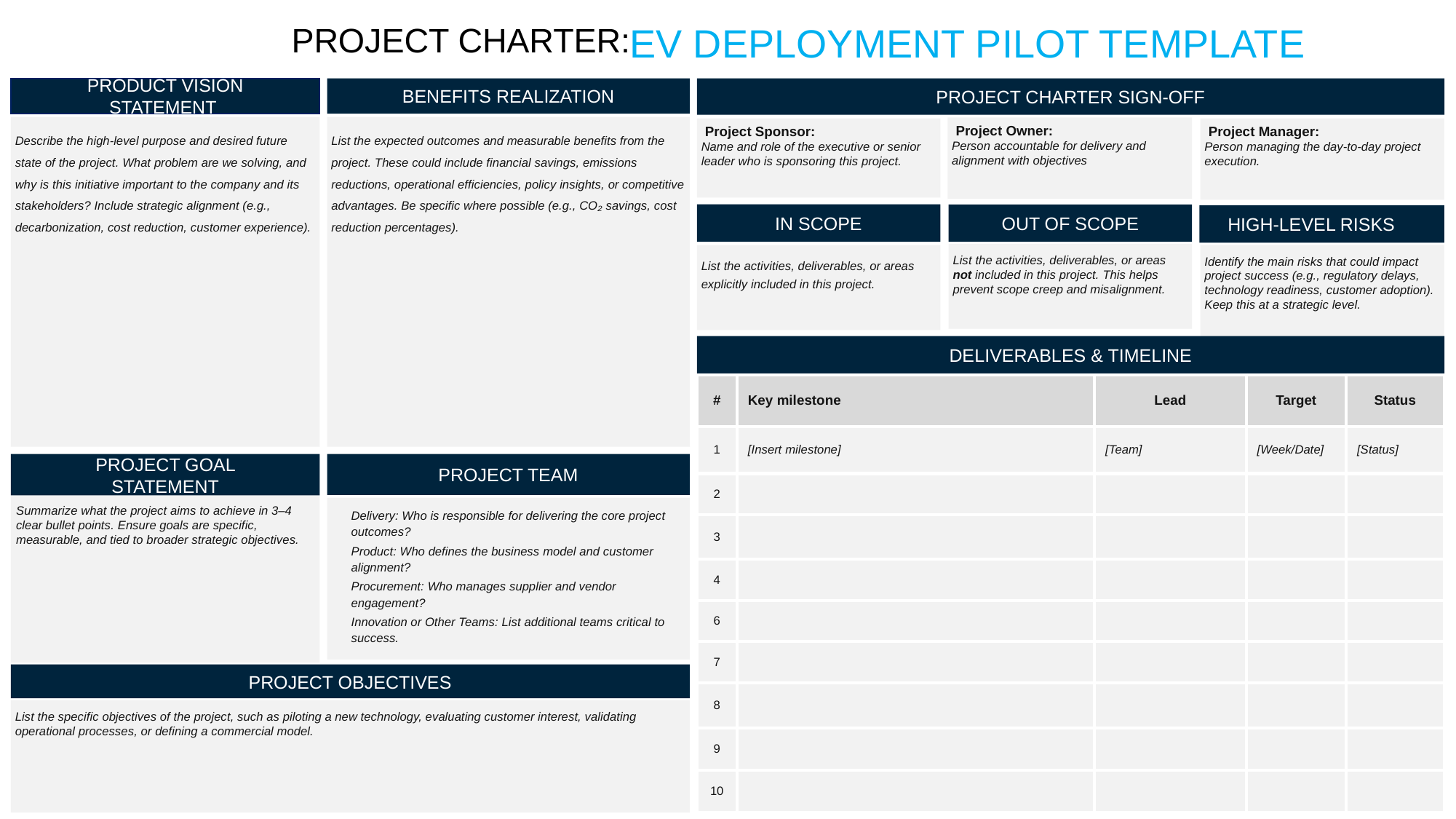

PROJECT CHARTER:
EV DEPLOYMENT PILOT TEMPLATE
PRODUCT VISION STATEMENT
BENEFITS REALIZATION
List the expected outcomes and measurable benefits from the project. These could include financial savings, emissions reductions, operational efficiencies, policy insights, or competitive advantages. Be specific where possible (e.g., CO₂ savings, cost reduction percentages).
PROJECT CHARTER SIGN-OFF
 Project Owner:
Person accountable for delivery and alignment with objectives
 Project Manager:
Person managing the day-to-day project execution.
 Project Sponsor:
Name and role of the executive or senior leader who is sponsoring this project.
Describe the high-level purpose and desired future state of the project. What problem are we solving, and why is this initiative important to the company and its stakeholders? Include strategic alignment (e.g., decarbonization, cost reduction, customer experience).
IN SCOPE
List the activities, deliverables, or areas explicitly included in this project.
OUT OF SCOPE
List the activities, deliverables, or areas not included in this project. This helps prevent scope creep and misalignment.
HIGH-LEVEL RISKS
Identify the main risks that could impact project success (e.g., regulatory delays, technology readiness, customer adoption). Keep this at a strategic level.
DELIVERABLES & TIMELINE
| # | Key milestone | Lead | Target | Status |
| --- | --- | --- | --- | --- |
| 1 | [Insert milestone] | [Team] | [Week/Date] | [Status] |
| 2 |  |  |  |  |
| 3 |  |  |  |  |
| 4 |  |  |  |  |
| 6 |  |  |  |  |
| 7 |  |  |  |  |
| 8 |  |  |  |  |
| 9 |  |  |  |  |
| 10 |  |  |  |  |
PROJECT GOAL STATEMENT
Summarize what the project aims to achieve in 3–4 clear bullet points. Ensure goals are specific, measurable, and tied to broader strategic objectives.
PROJECT TEAM
Delivery: Who is responsible for delivering the core project outcomes?
Product: Who defines the business model and customer alignment?
Procurement: Who manages supplier and vendor engagement?
Innovation or Other Teams: List additional teams critical to success.
PROJECT OBJECTIVES
List the specific objectives of the project, such as piloting a new technology, evaluating customer interest, validating operational processes, or defining a commercial model.
Insert presentation title via Header & Footer
1